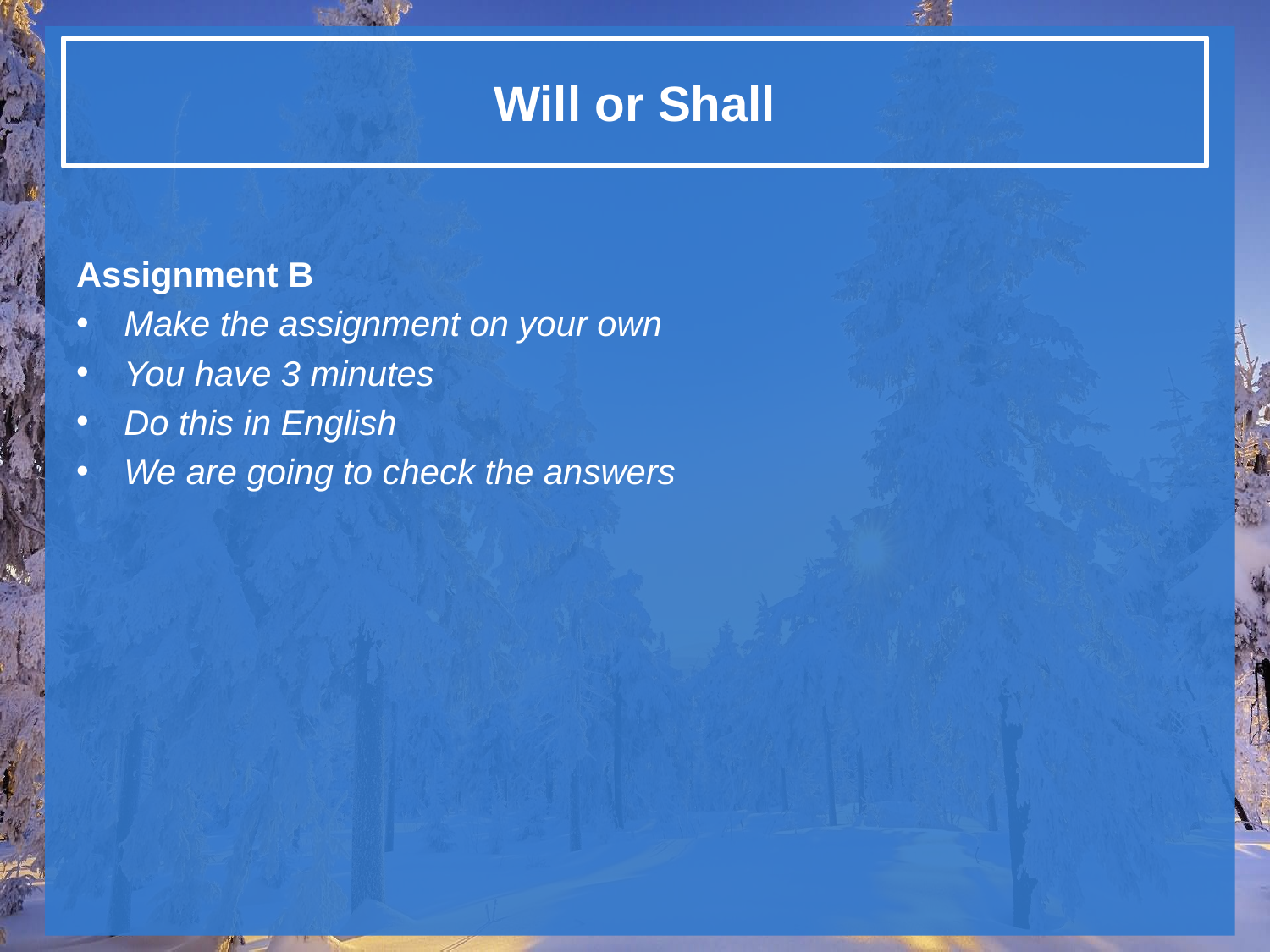

# Will or Shall

Assignment B
Make the assignment on your own
You have 3 minutes
Do this in English
We are going to check the answers